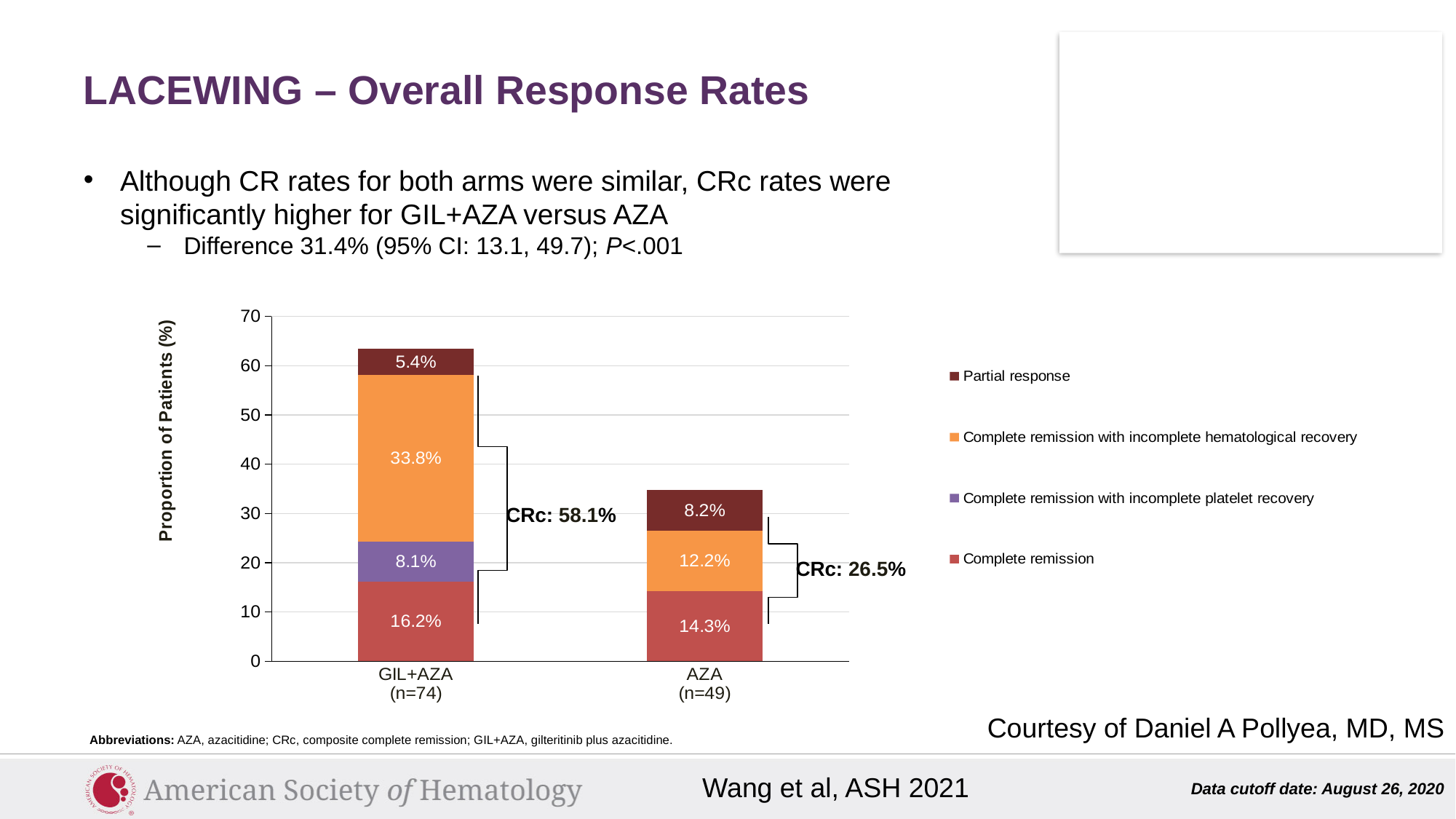

# LACEWING – Overall Response Rates
Although CR rates for both arms were similar, CRc rates were significantly higher for GIL+AZA versus AZA
Difference 31.4% (95% CI: 13.1, 49.7); P<.001

### Chart

| Category | Complete remission | Complete remission with incomplete platelet recovery | Complete remission with incomplete hematological recovery | Partial response |
|---|---|---|---|---|
| GIL+AZA
(n=74) | 16.2 | 8.1 | 33.8 | 5.4 |
| AZA
(n=49) | 14.3 | 0.0 | 12.2 | 8.2 |
CRc: 58.1%
CRc: 26.5%
Courtesy of Daniel A Pollyea, MD, MS
Abbreviations: AZA, azacitidine; CRc, composite complete remission; GIL+AZA, gilteritinib plus azacitidine.
Wang et al, ASH 2021
Data cutoff date: August 26, 2020